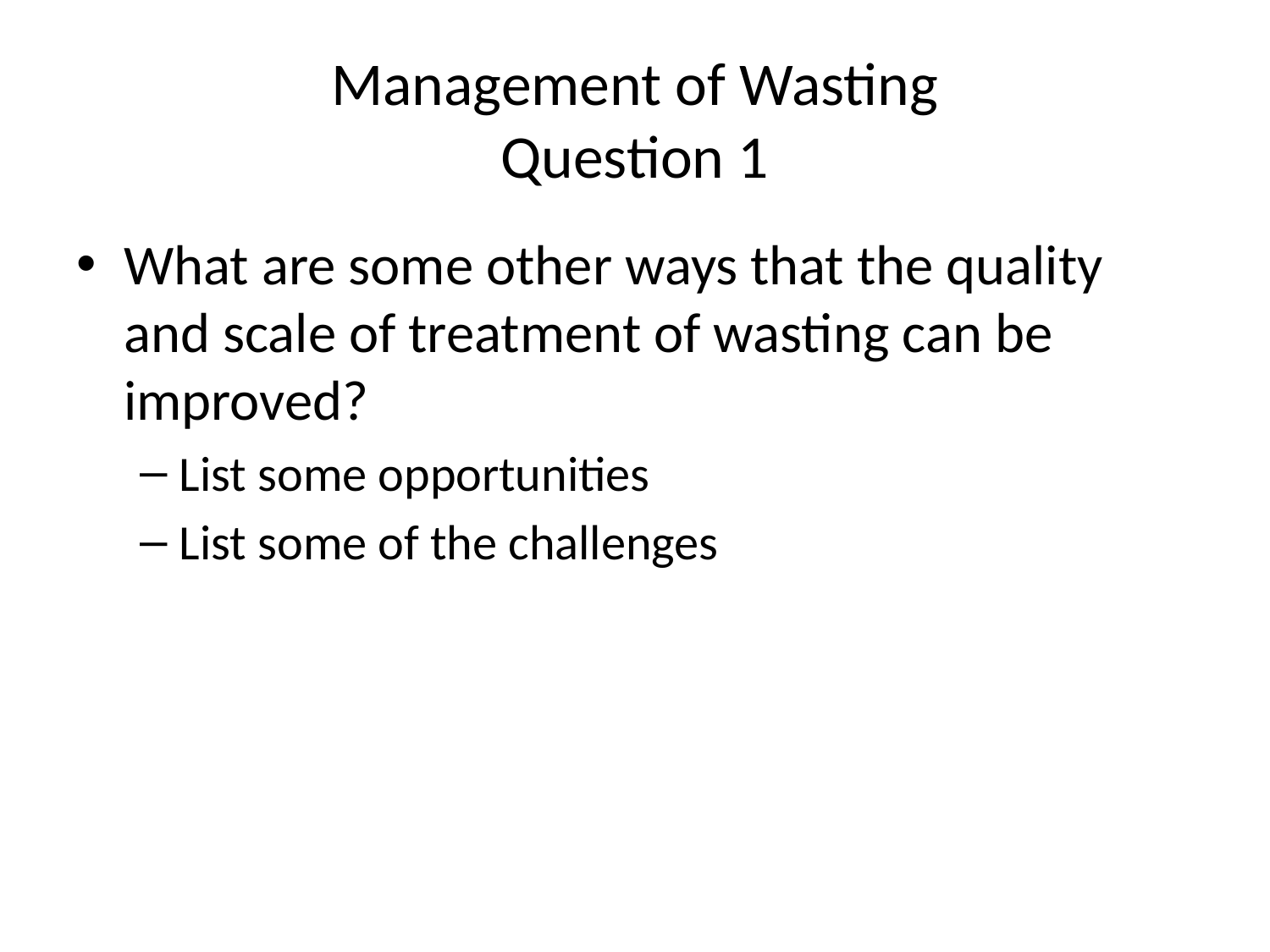

# Management of Wasting Question 1
What are some other ways that the quality and scale of treatment of wasting can be improved?
List some opportunities
List some of the challenges